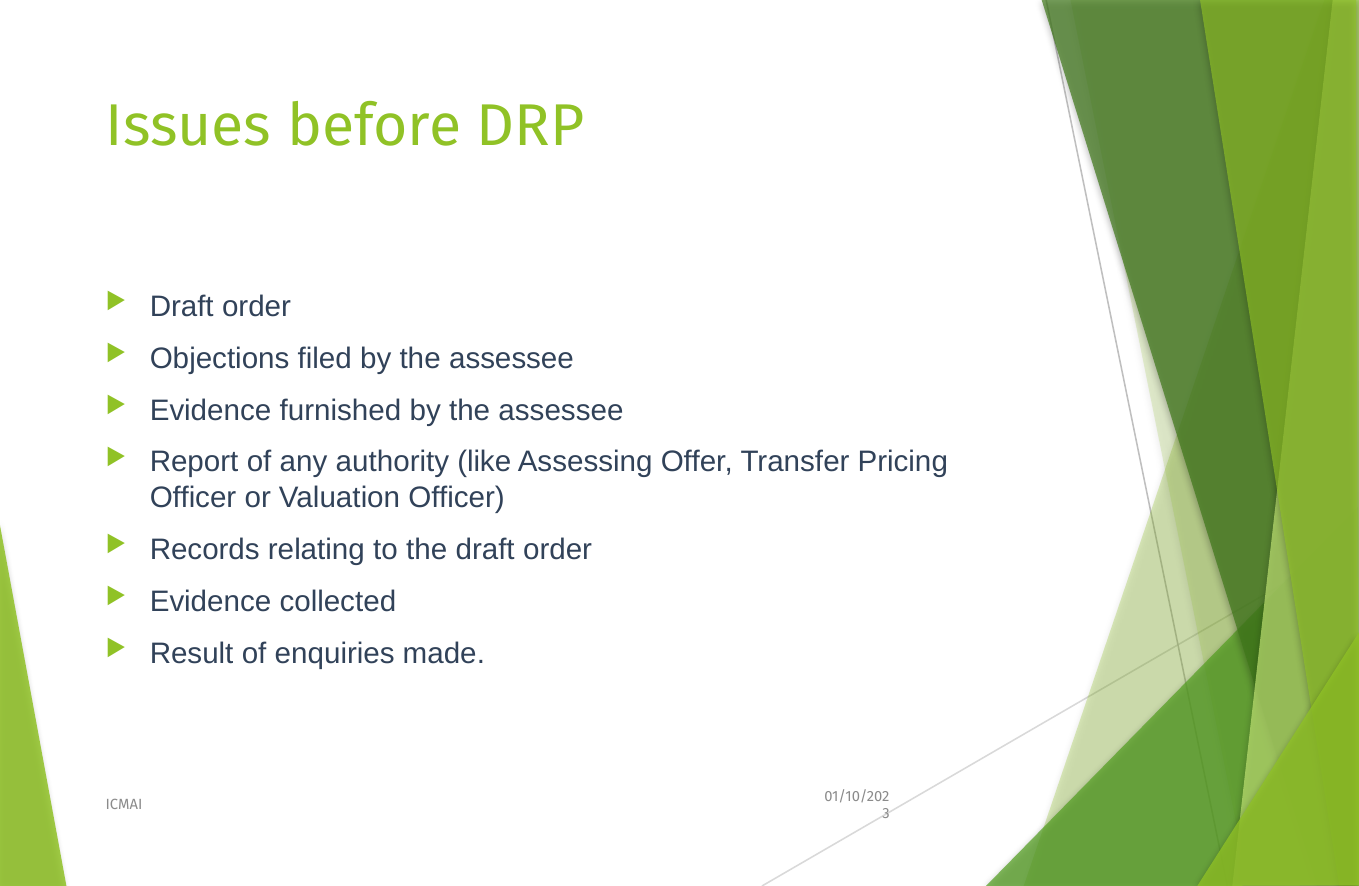

# Issues before DRP
Draft order
Objections filed by the assessee
Evidence furnished by the assessee
Report of any authority (like Assessing Offer, Transfer Pricing Officer or Valuation Officer)
Records relating to the draft order
Evidence collected
Result of enquiries made.

ICMAI
01/10/2023